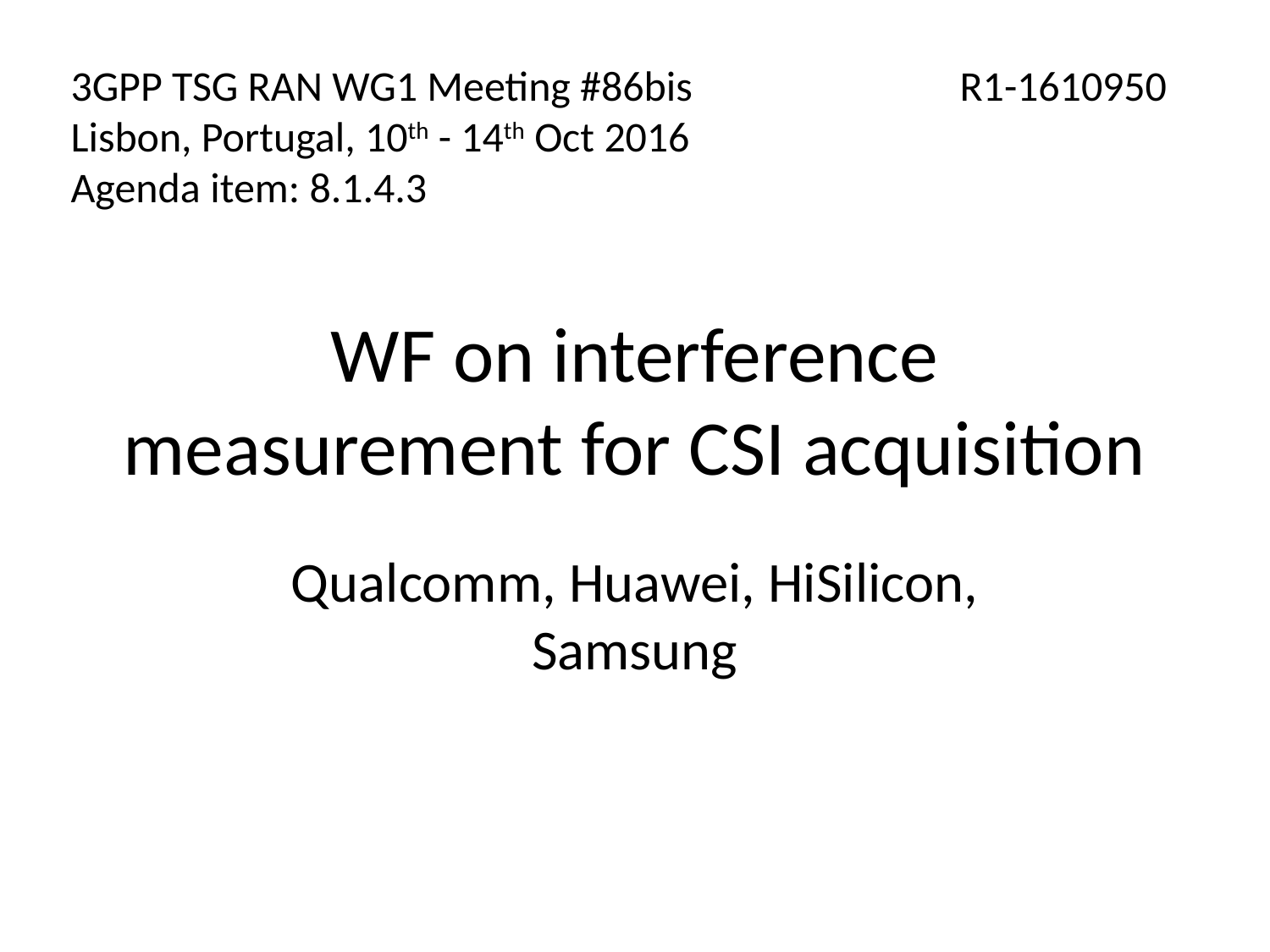

3GPP TSG RAN WG1 Meeting #86bis			R1-1610950 Lisbon, Portugal, 10th - 14th Oct 2016
Agenda item: 8.1.4.3
# WF on interference measurement for CSI acquisition
Qualcomm, Huawei, HiSilicon, Samsung